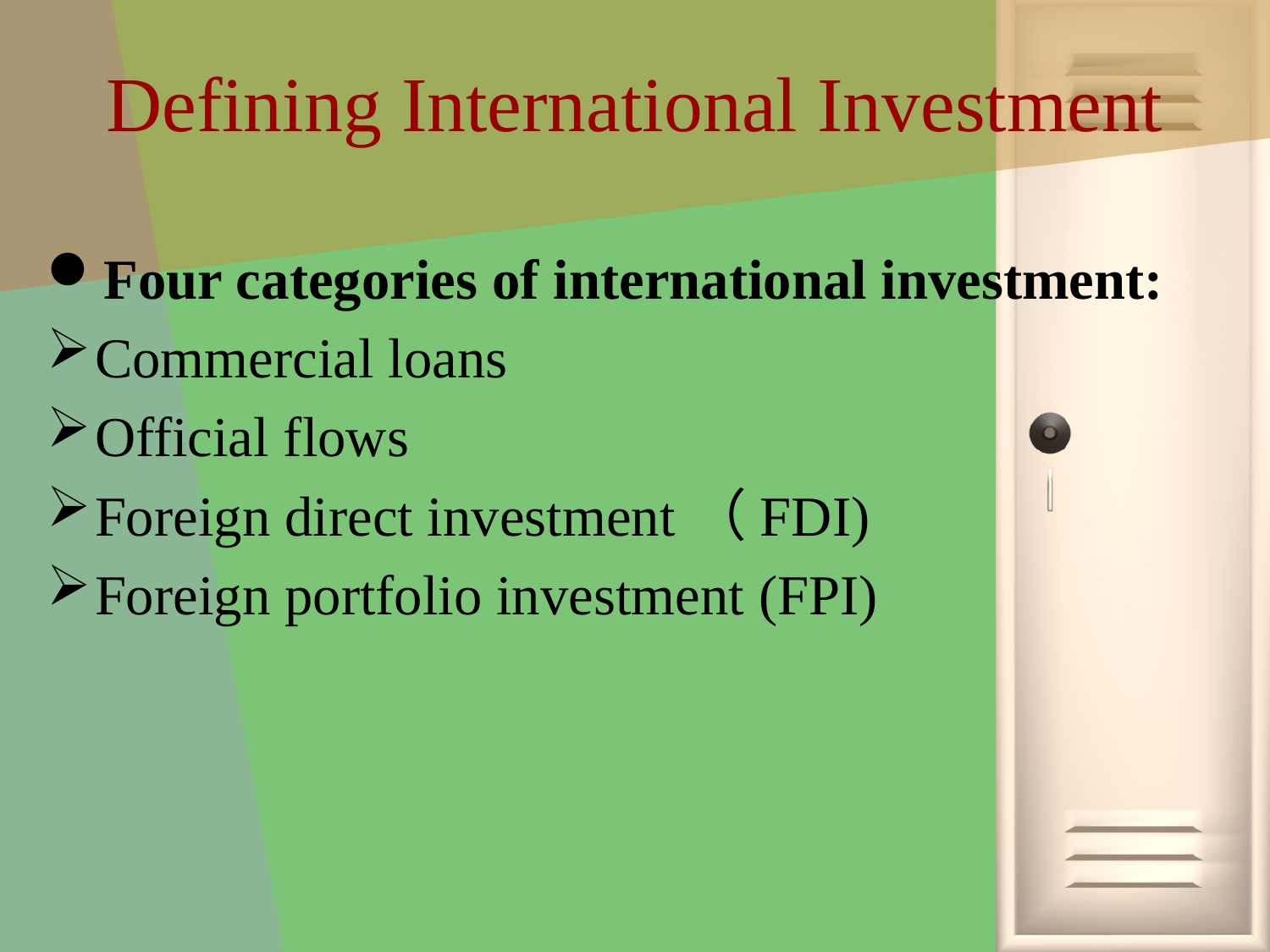

# Defining International Investment
Four categories of international investment:
Commercial loans
Official flows
Foreign direct investment（FDI)
Foreign portfolio investment (FPI)